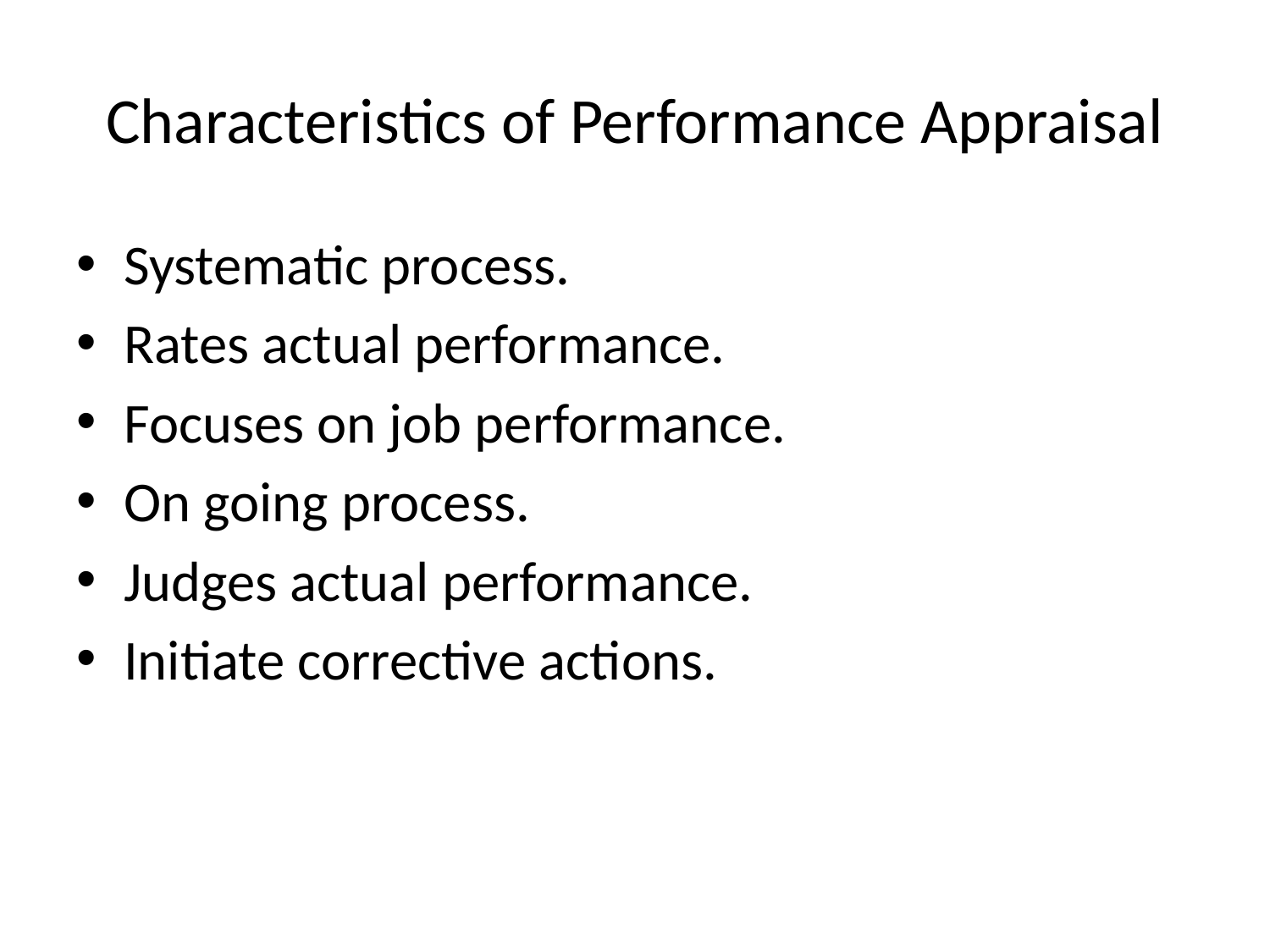

# Characteristics of Performance Appraisal
Systematic process.
Rates actual performance.
Focuses on job performance.
On going process.
Judges actual performance.
Initiate corrective actions.